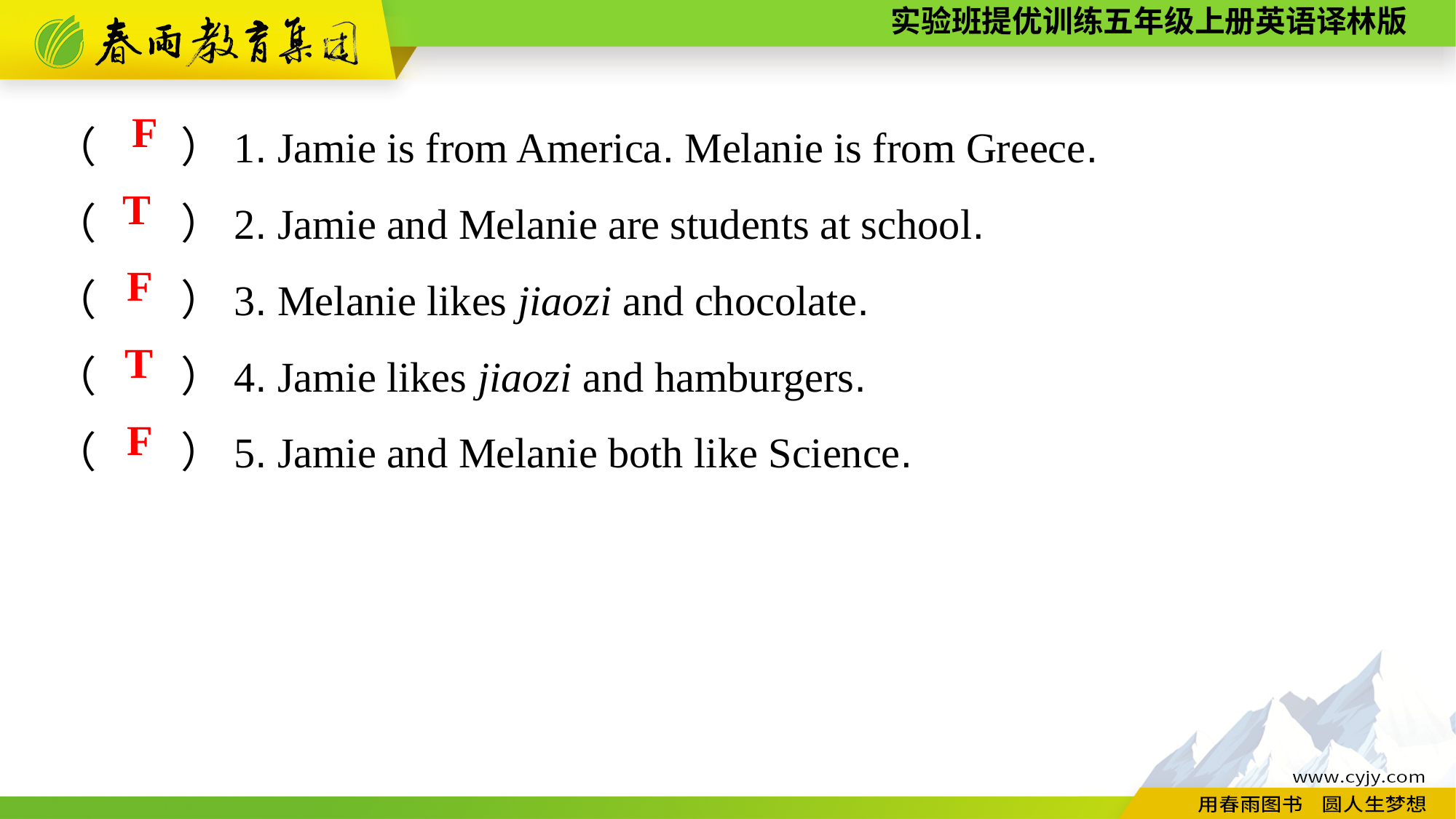

（　　）1. Jamie is from America. Melanie is from Greece.
（　　）2. Jamie and Melanie are students at school.
（　　）3. Melanie likes jiaozi and chocolate.
（　　）4. Jamie likes jiaozi and hamburgers.
（　　）5. Jamie and Melanie both like Science.
F
T
F
T
F